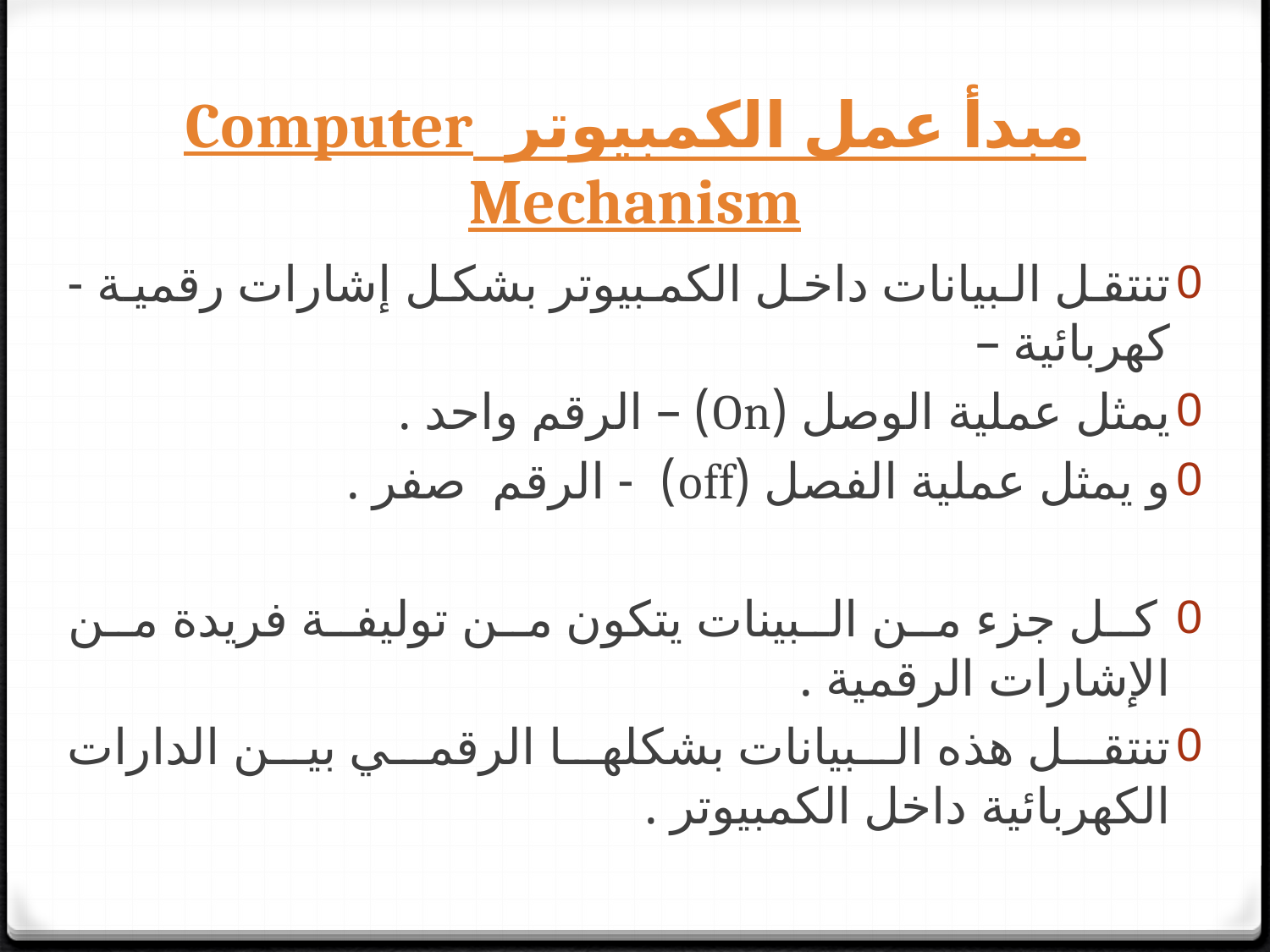

# مبدأ عمل الكمبيوتر  Computer Mechanism
تنتقل البيانات داخل الكمبيوتر بشكل إشارات رقمية - كهربائية –
يمثل عملية الوصل (On) – الرقم واحد .
و يمثل عملية الفصل (off)  - الرقم  صفر .

 كل جزء من البينات يتكون من توليفة فريدة من الإشارات الرقمية .
تنتقل هذه البيانات بشكلها الرقمي بين الدارات الكهربائية داخل الكمبيوتر .